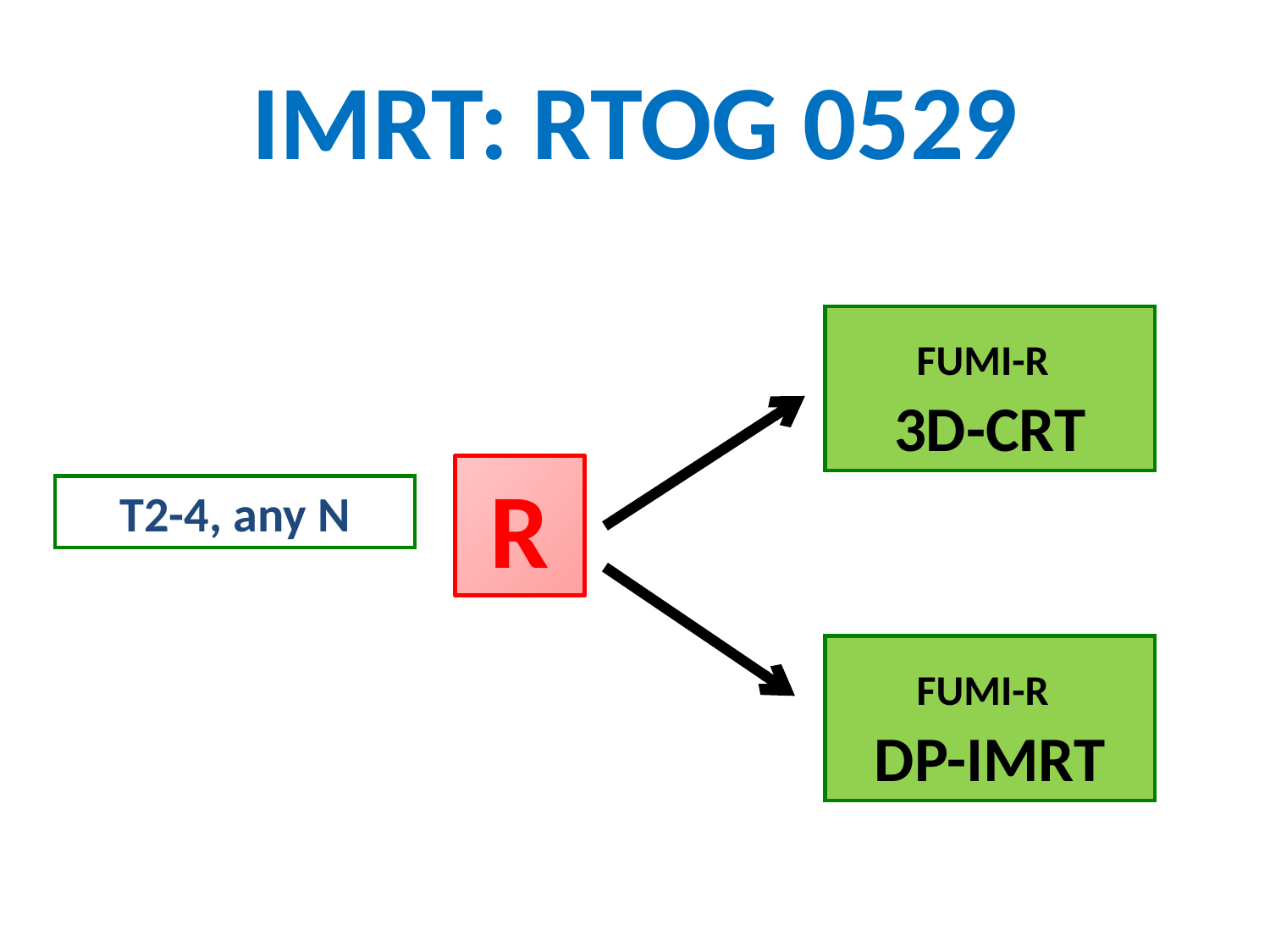

# IMRT: RTOG 0529
FUMI-R
3D-CRT
R
T2-4, any N
FUMI-R
DP-IMRT